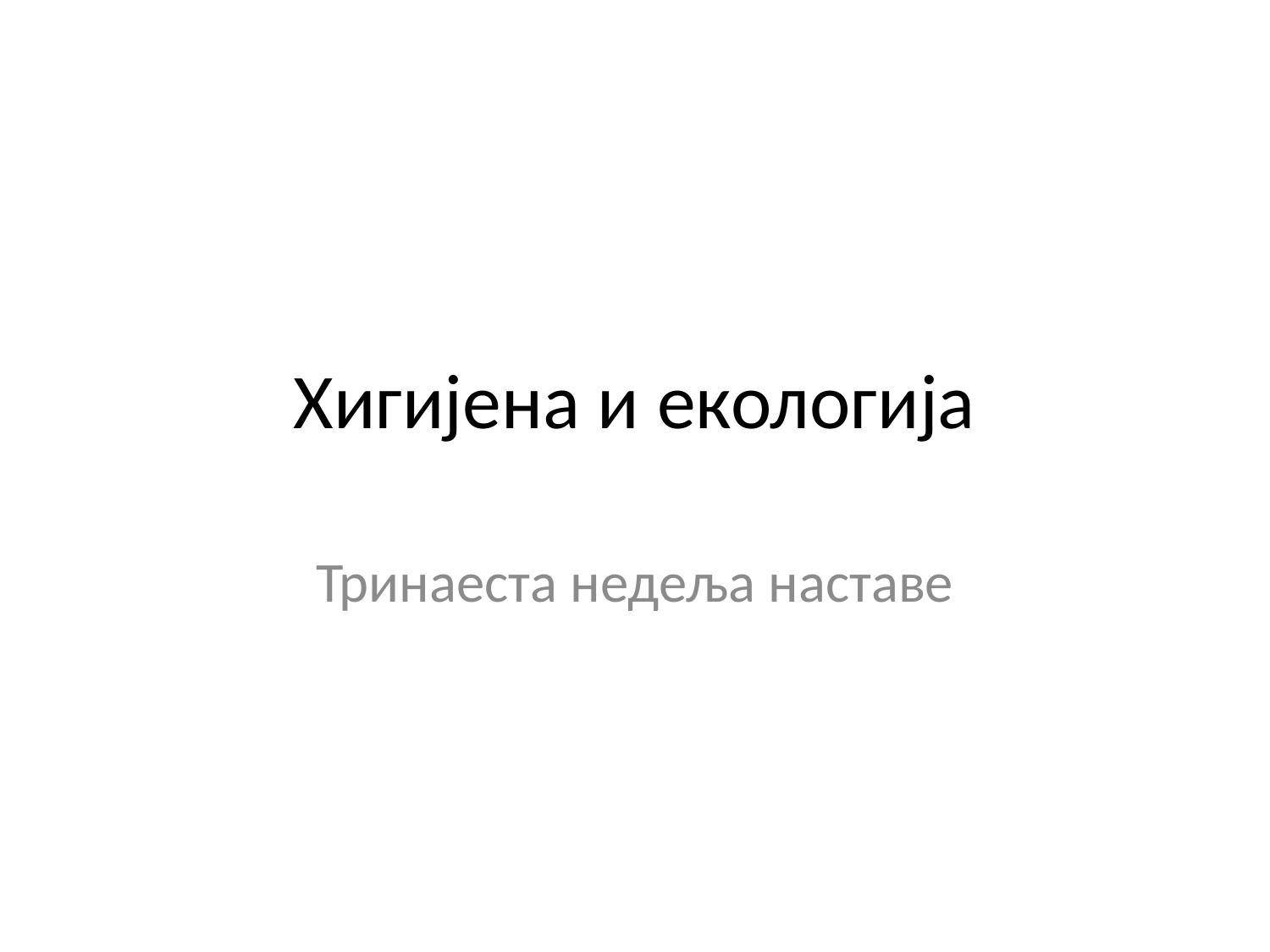

# Хигијена и екологија
Тринаеста недеља наставе